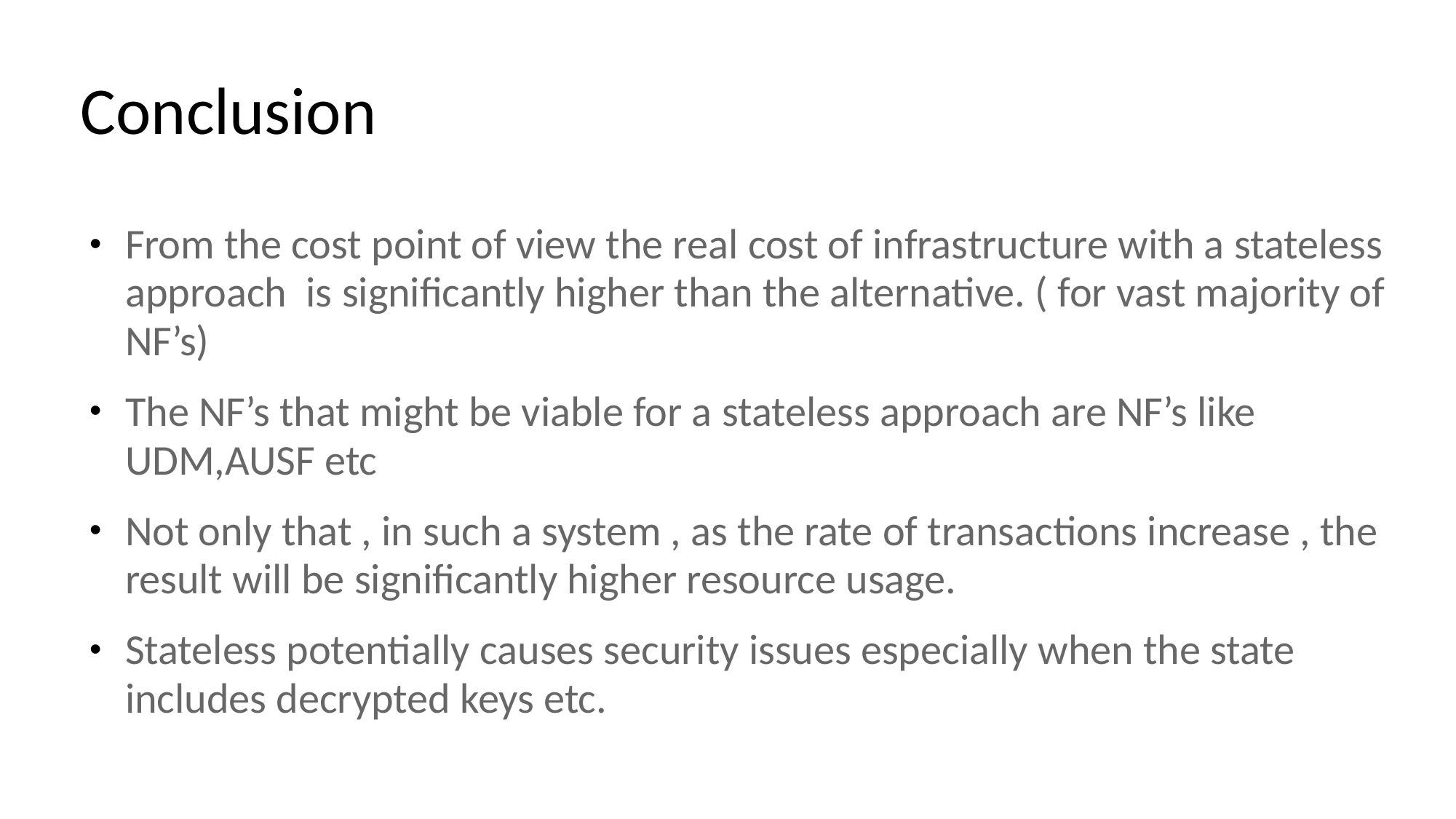

# Conclusion
From the cost point of view the real cost of infrastructure with a stateless approach  is significantly higher than the alternative. ( for vast majority of NF’s)
The NF’s that might be viable for a stateless approach are NF’s like UDM,AUSF etc
Not only that , in such a system , as the rate of transactions increase , the result will be significantly higher resource usage.
Stateless potentially causes security issues especially when the state includes decrypted keys etc.